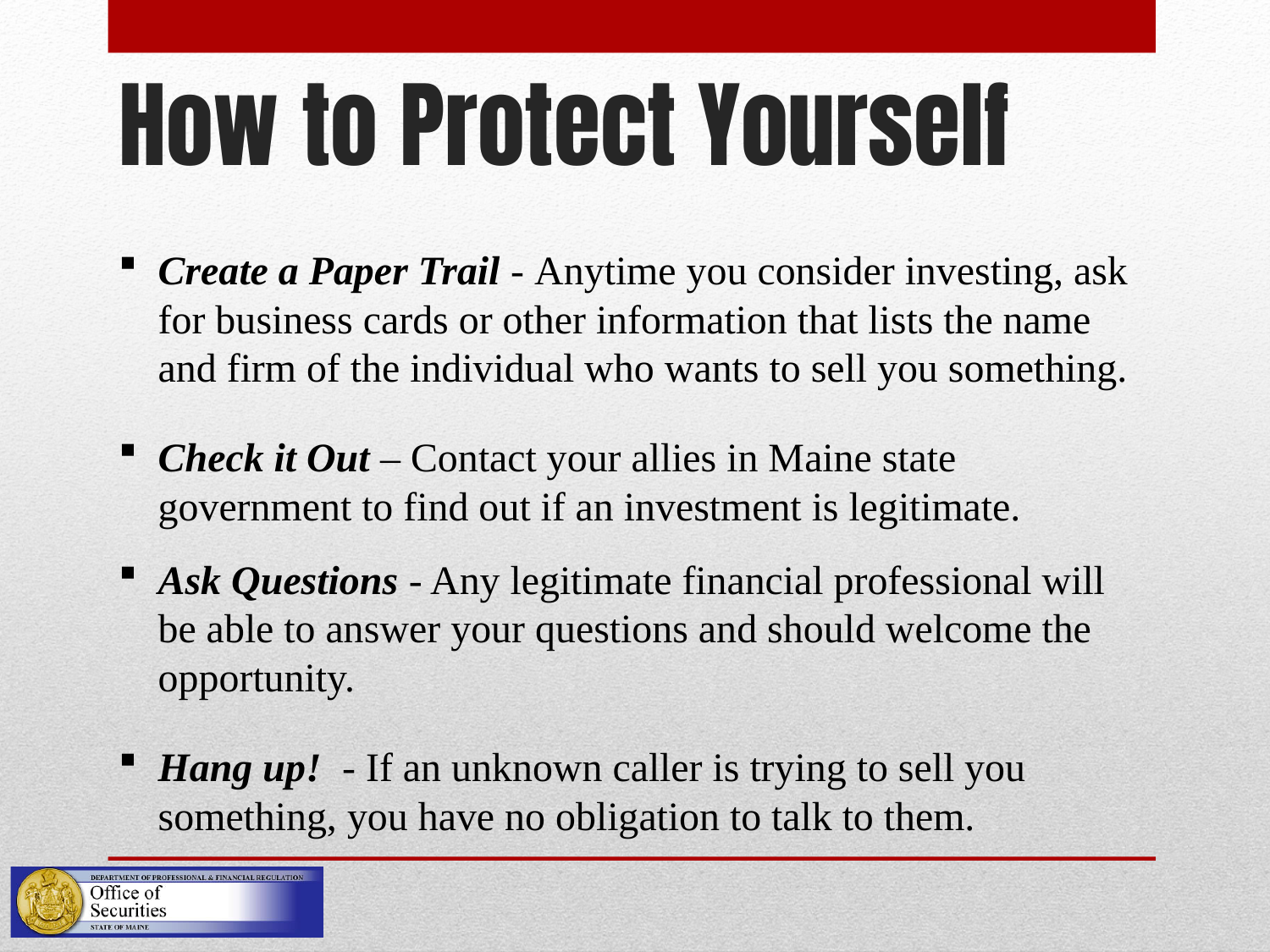

# How to Protect Yourself

Create a Paper Trail - Anytime you consider investing, ask for business cards or other information that lists the name and firm of the individual who wants to sell you something.

Check it Out – Contact your allies in Maine state government to find out if an investment is legitimate.

Ask Questions - Any legitimate financial professional will be able to answer your questions and should welcome the opportunity.

Hang up!  - If an unknown caller is trying to sell you something, you have no obligation to talk to them.